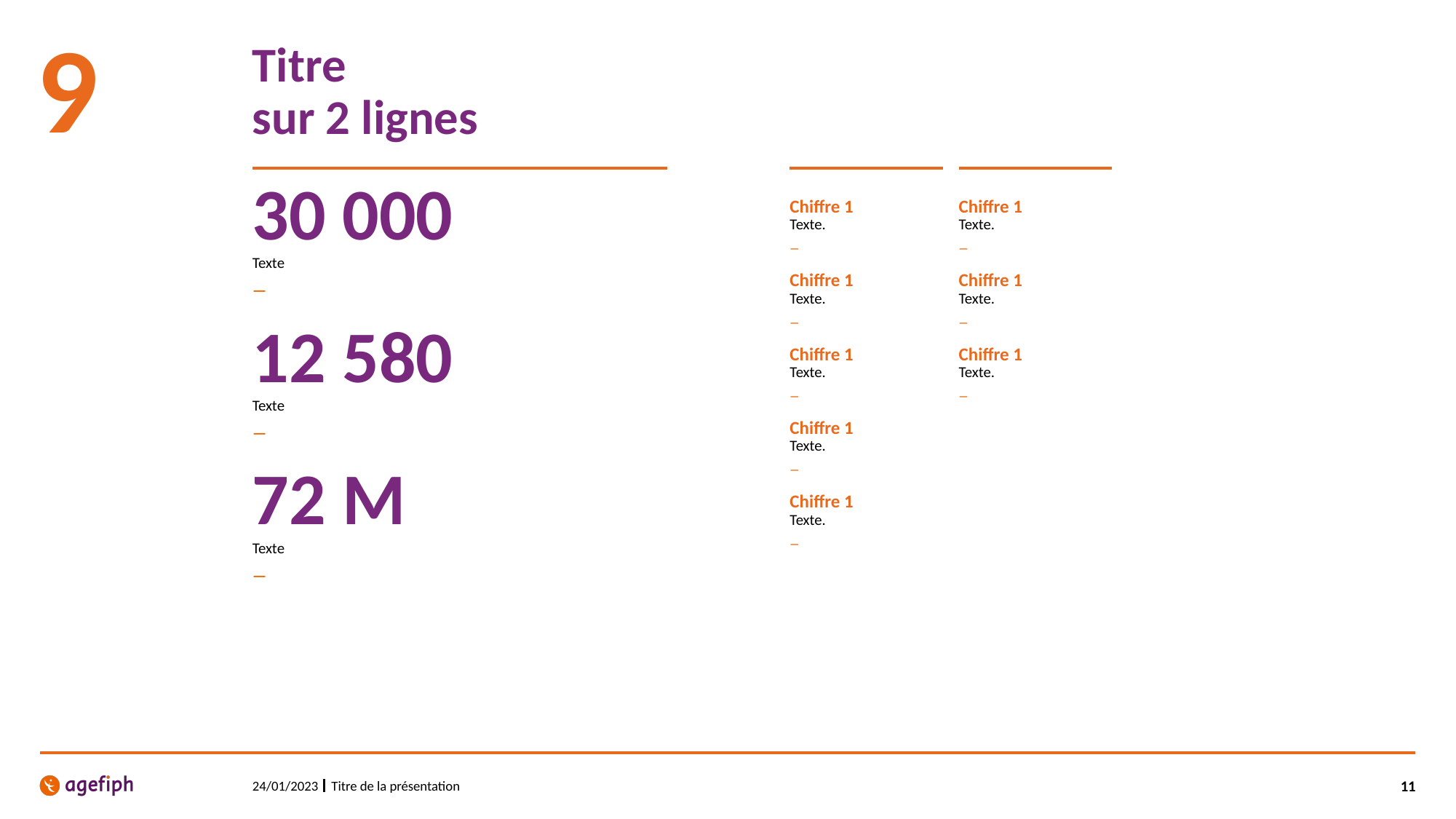

9
# Titre sur 2 lignes
30 000
Texte
—
12 580
Texte
—
72 M
Texte
—

Chiffre 1
Texte.
—
Chiffre 1
Texte.
—
Chiffre 1
Texte.
—
Chiffre 1
Texte.
—
Chiffre 1
Texte.
—

Chiffre 1
Texte.
—
Chiffre 1
Texte.
—
Chiffre 1
Texte.
—

Titre de la présentation
11
24/01/2023